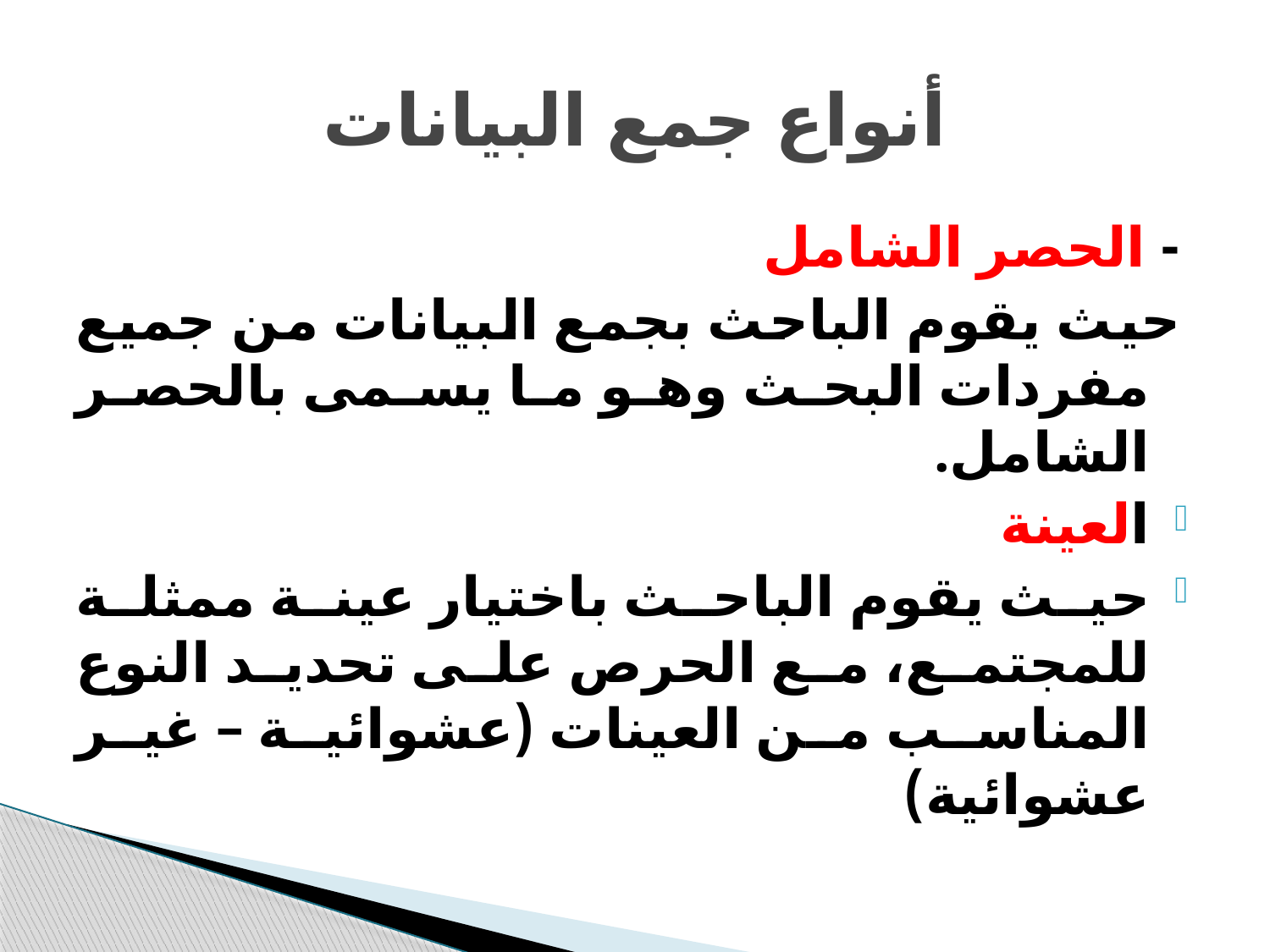

# أنواع جمع البيانات
- الحصر الشامل
حيث يقوم الباحث بجمع البيانات من جميع مفردات البحث وهو ما يسمى بالحصر الشامل.
العينة
حيث يقوم الباحث باختيار عينة ممثلة للمجتمع، مع الحرص على تحديد النوع المناسب من العينات (عشوائية – غير عشوائية)